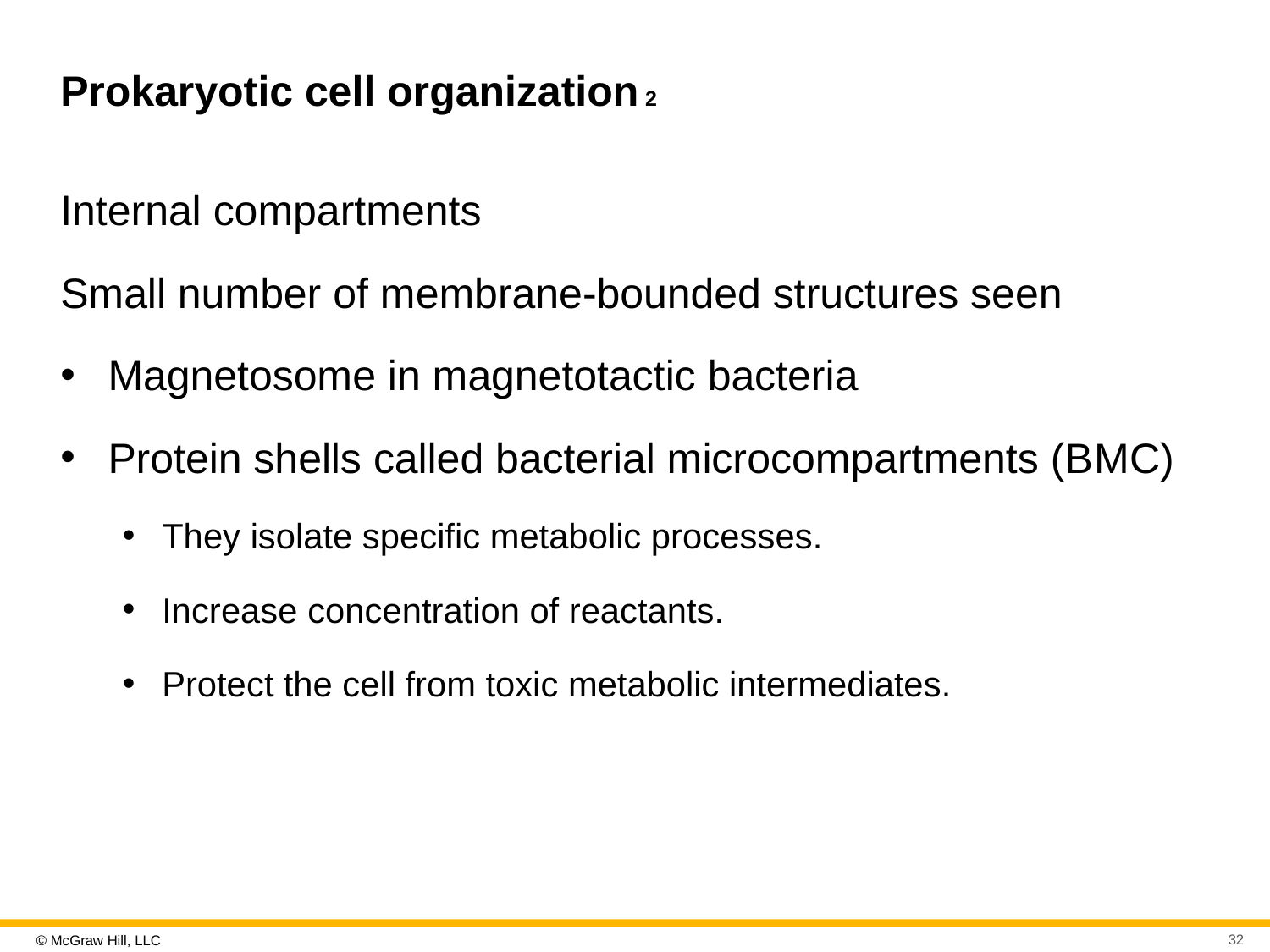

# Prokaryotic cell organization 2
Internal compartments
Small number of membrane-bounded structures seen
Magnetosome in magnetotactic bacteria
Protein shells called bacterial microcompartments (B M C)
They isolate specific metabolic processes.
Increase concentration of reactants.
Protect the cell from toxic metabolic intermediates.
32